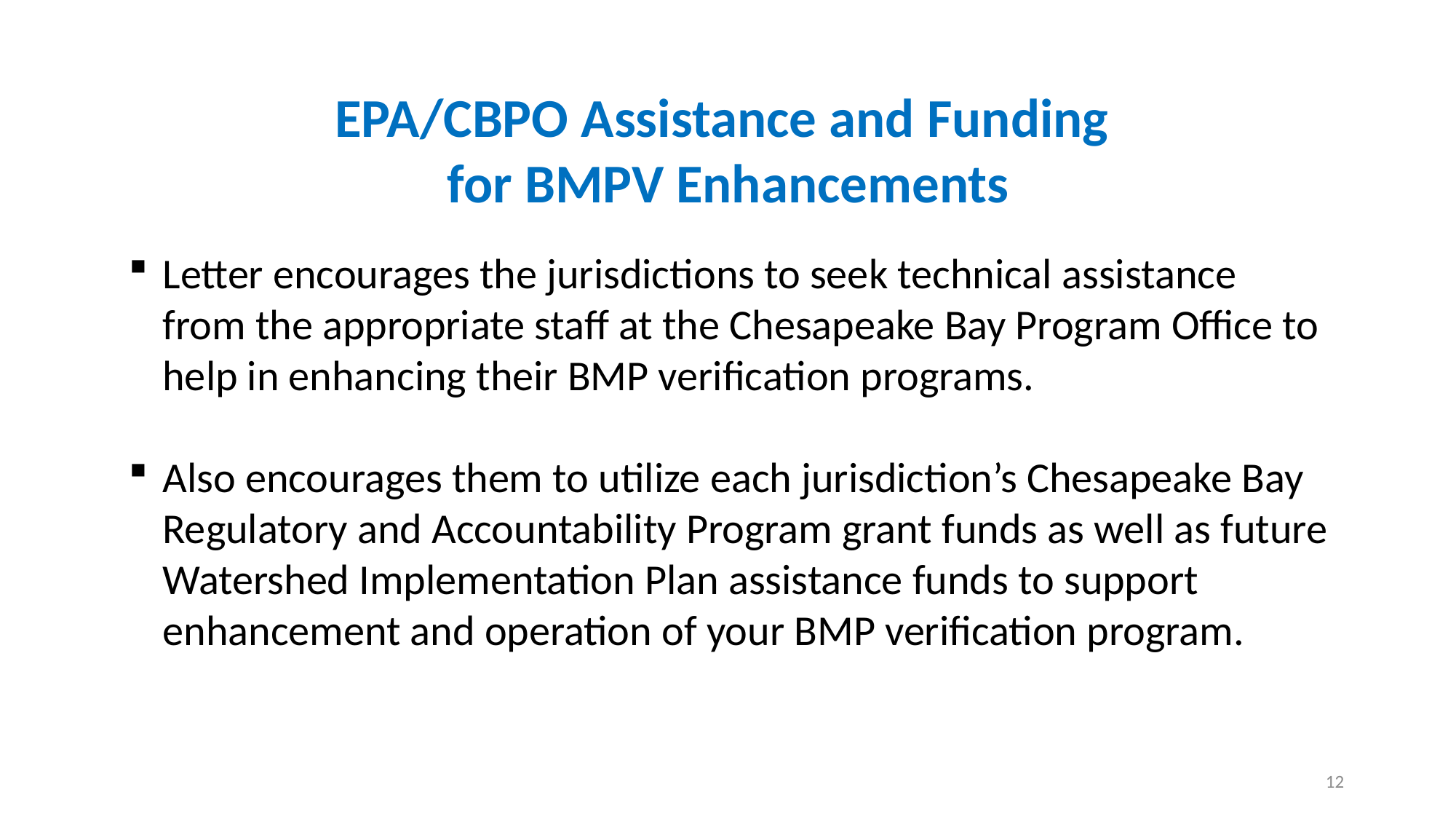

EPA/CBPO Assistance and Funding
for BMPV Enhancements

Letter encourages the jurisdictions to seek technical assistance from the appropriate staff at the Chesapeake Bay Program Office to help in enhancing their BMP verification programs.

Also encourages them to utilize each jurisdiction’s Chesapeake Bay Regulatory and Accountability Program grant funds as well as future Watershed Implementation Plan assistance funds to support enhancement and operation of your BMP verification program.

12